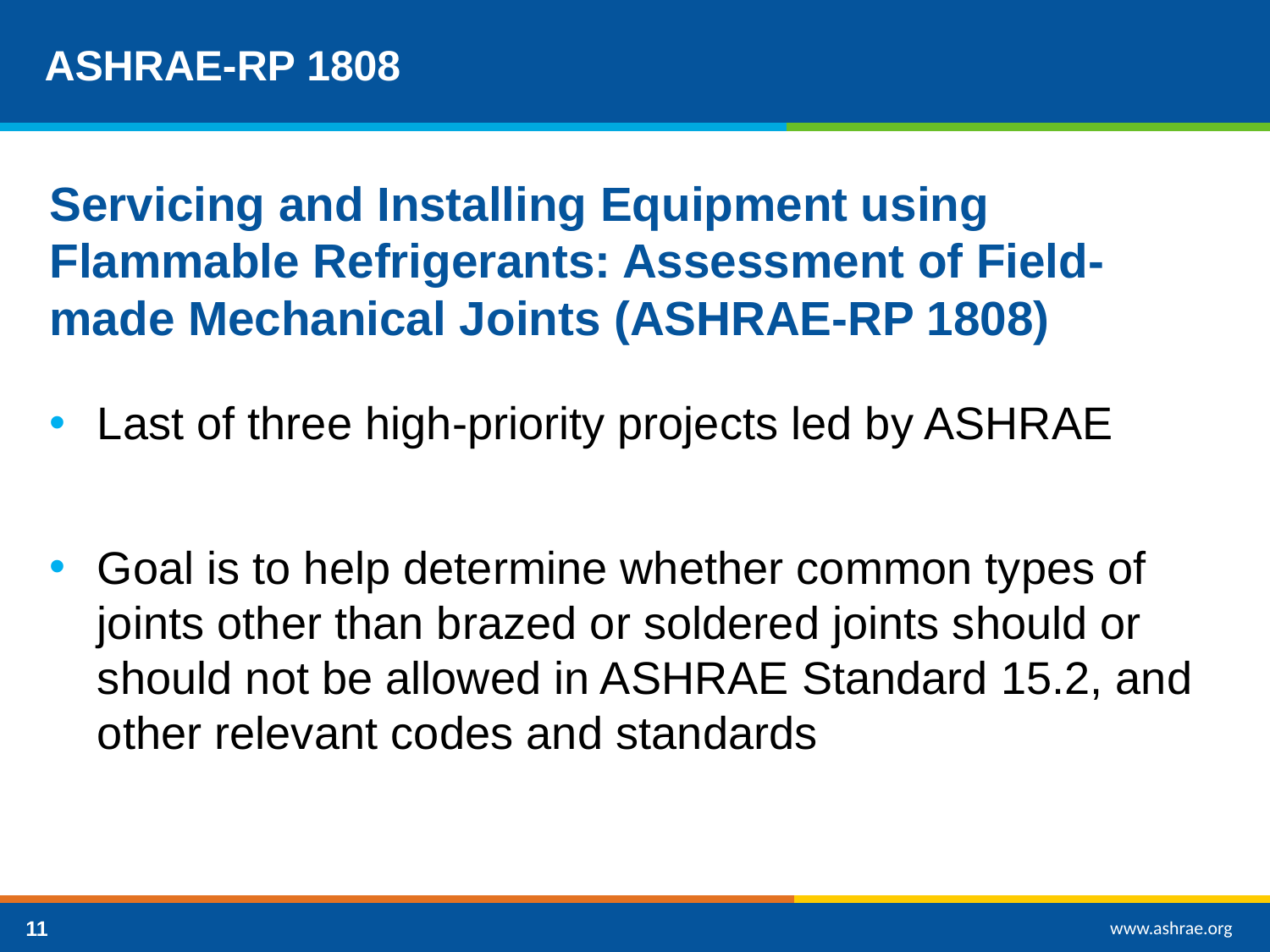

# ASHRAE-RP 1808
Servicing and Installing Equipment using Flammable Refrigerants: Assessment of Field-made Mechanical Joints (ASHRAE-RP 1808)

Last of three high-priority projects led by ASHRAE

Goal is to help determine whether common types of joints other than brazed or soldered joints should or should not be allowed in ASHRAE Standard 15.2, and other relevant codes and standards
11